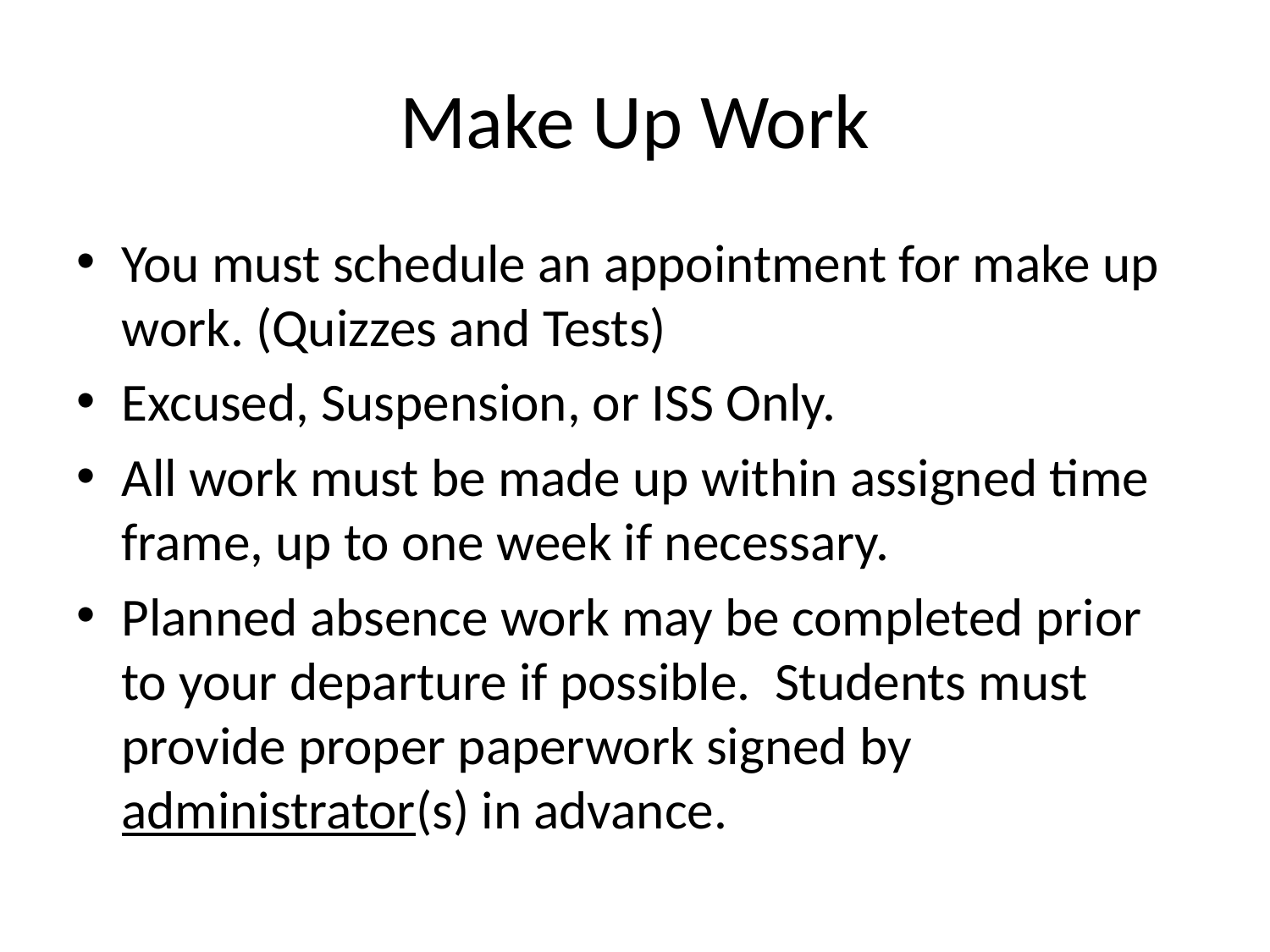

# Make Up Work
You must schedule an appointment for make up work. (Quizzes and Tests)
Excused, Suspension, or ISS Only.
All work must be made up within assigned time frame, up to one week if necessary.
Planned absence work may be completed prior to your departure if possible.  Students must provide proper paperwork signed by administrator(s) in advance.